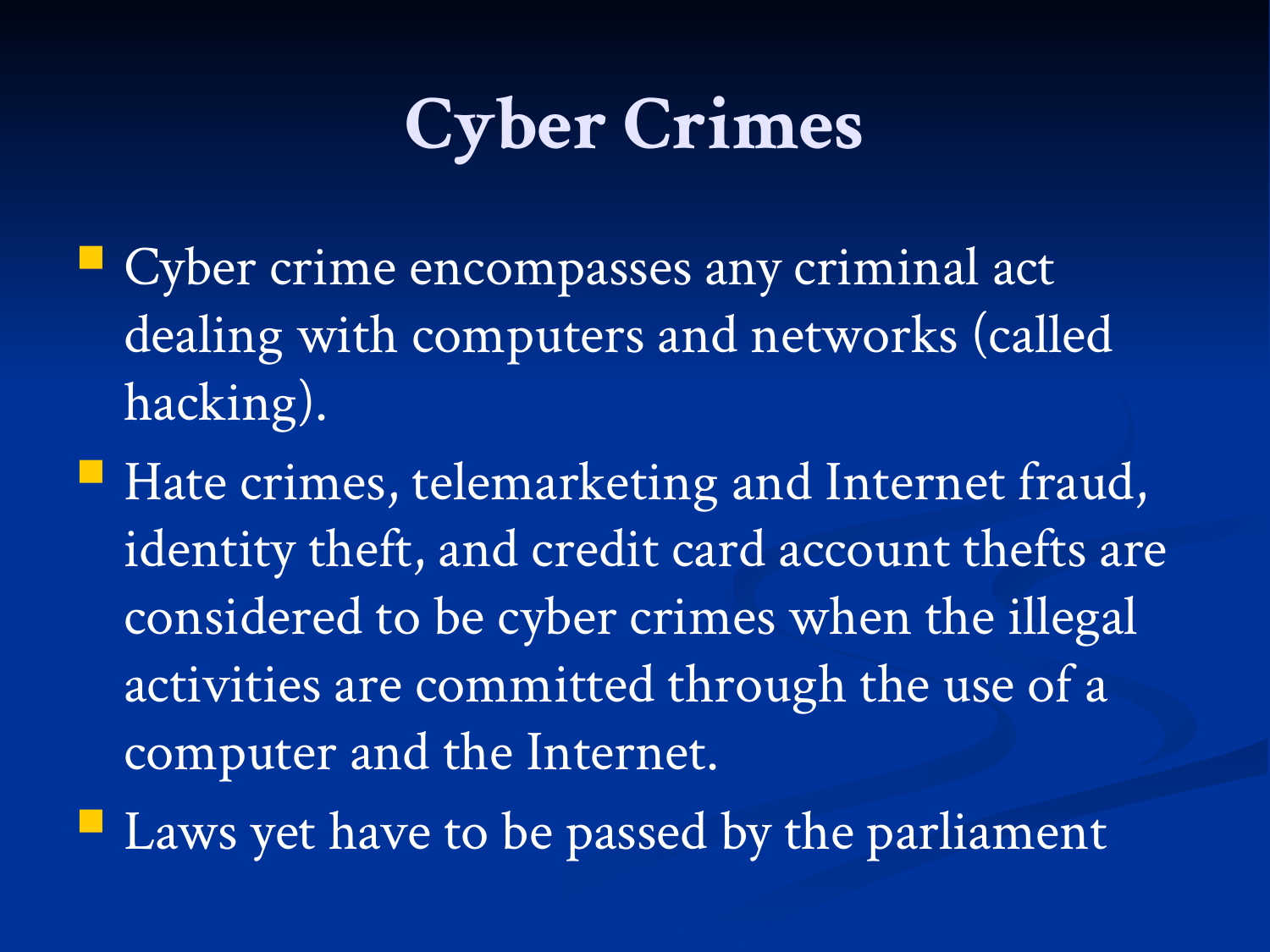

# Cyber Crimes
Cyber crime encompasses any criminal act dealing with computers and networks (called hacking).
Hate crimes, telemarketing and Internet fraud, identity theft, and credit card account thefts are considered to be cyber crimes when the illegal activities are committed through the use of a computer and the Internet.
Laws yet have to be passed by the parliament